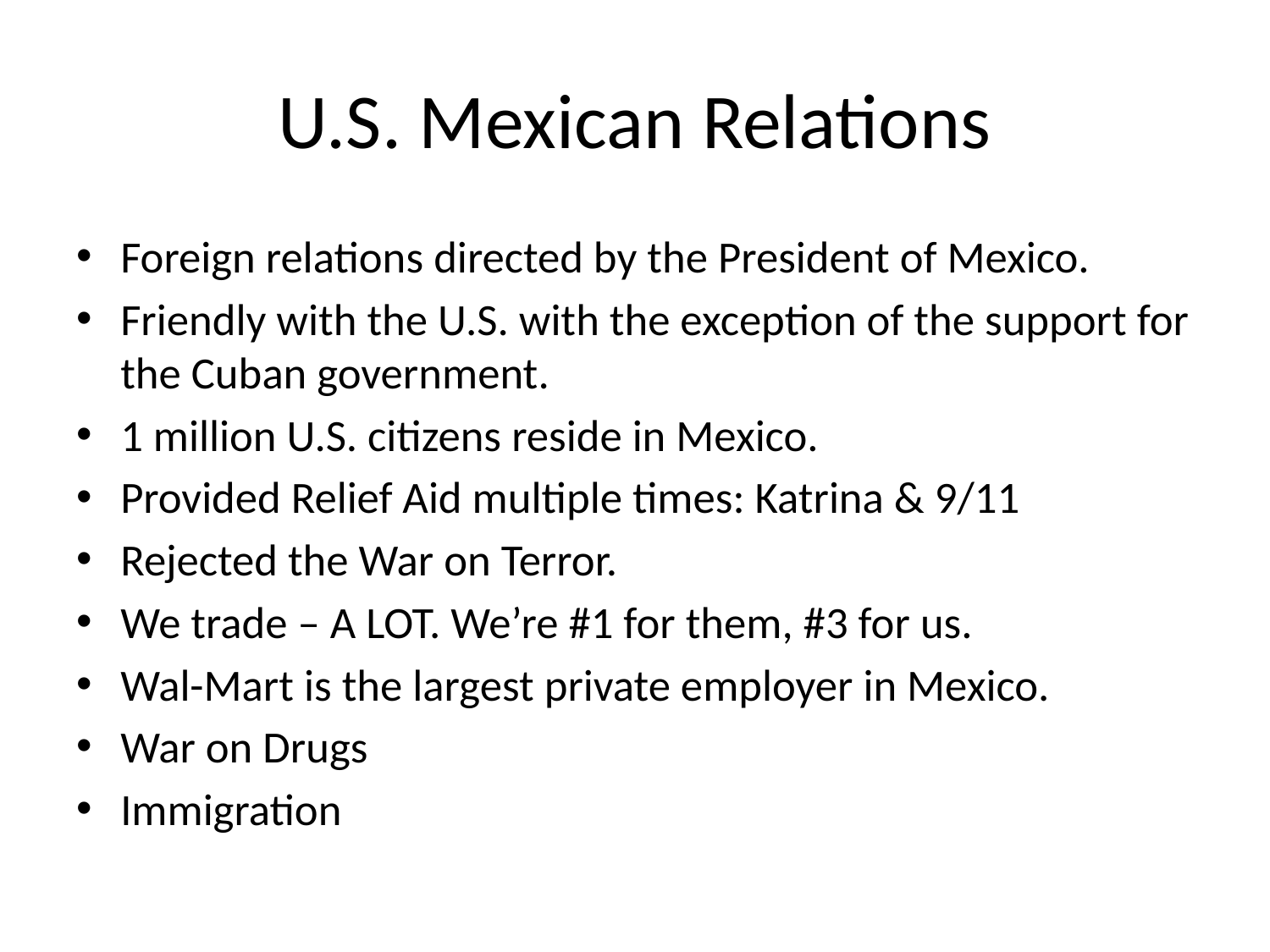

# U.S. Mexican Relations
Foreign relations directed by the President of Mexico.
Friendly with the U.S. with the exception of the support for the Cuban government.
1 million U.S. citizens reside in Mexico.
Provided Relief Aid multiple times: Katrina & 9/11
Rejected the War on Terror.
We trade – A LOT. We’re #1 for them, #3 for us.
Wal-Mart is the largest private employer in Mexico.
War on Drugs
Immigration